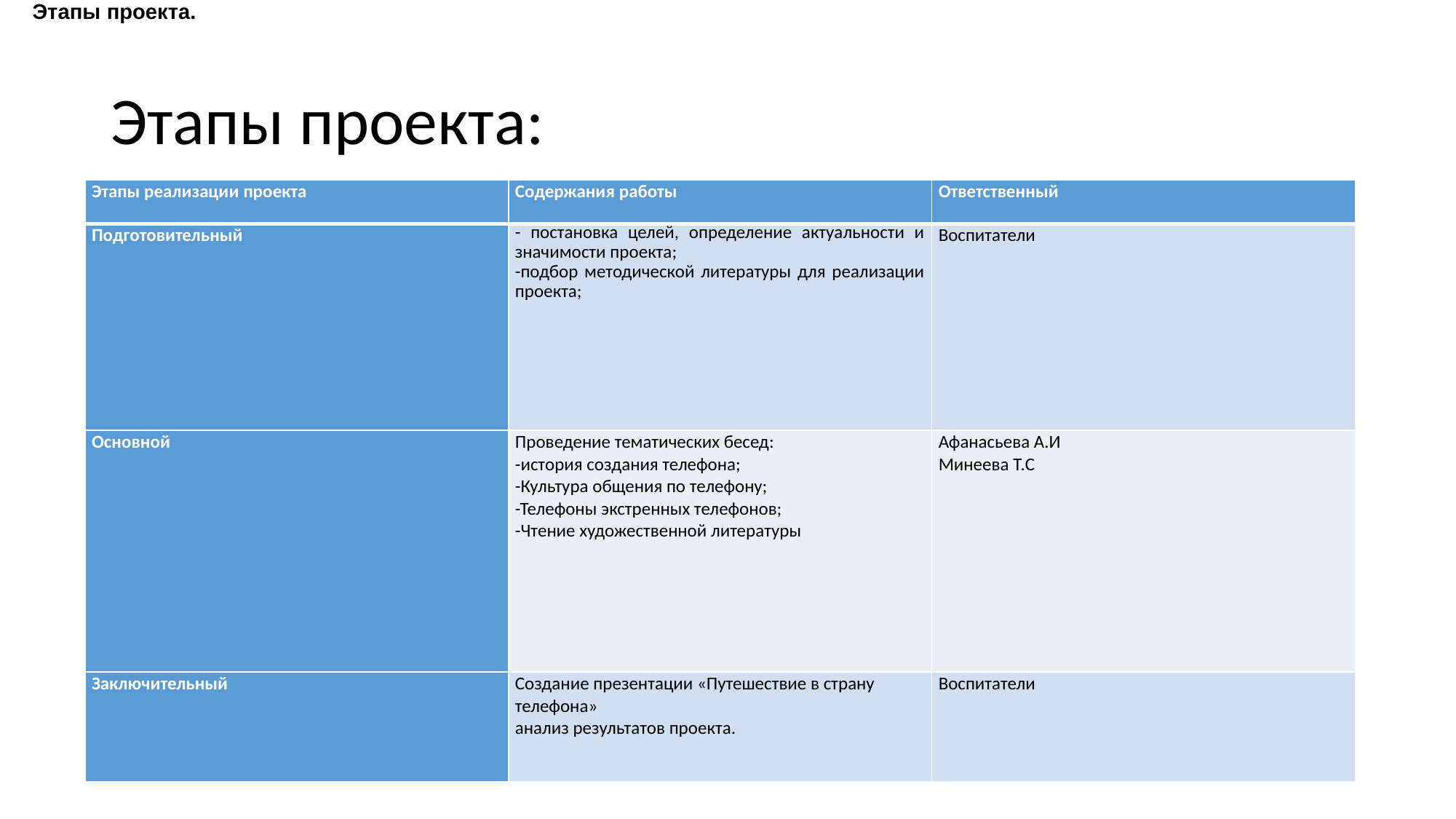

Этапы проекта.

# Этапы проекта:
| Этапы реализации проекта | Содержания работы | Ответственный |
| --- | --- | --- |
| Подготовительный | - постановка целей, определение актуальности и значимости проекта; -подбор методической литературы для реализации проекта; | Воспитатели |
| Основной | Проведение тематических бесед: -история создания телефона; -Культура общения по телефону; -Телефоны экстренных телефонов; -Чтение художественной литературы | Афанасьева А.И Минеева Т.С |
| Заключительный | Создание презентации «Путешествие в страну телефона» анализ результатов проекта. | Воспитатели |